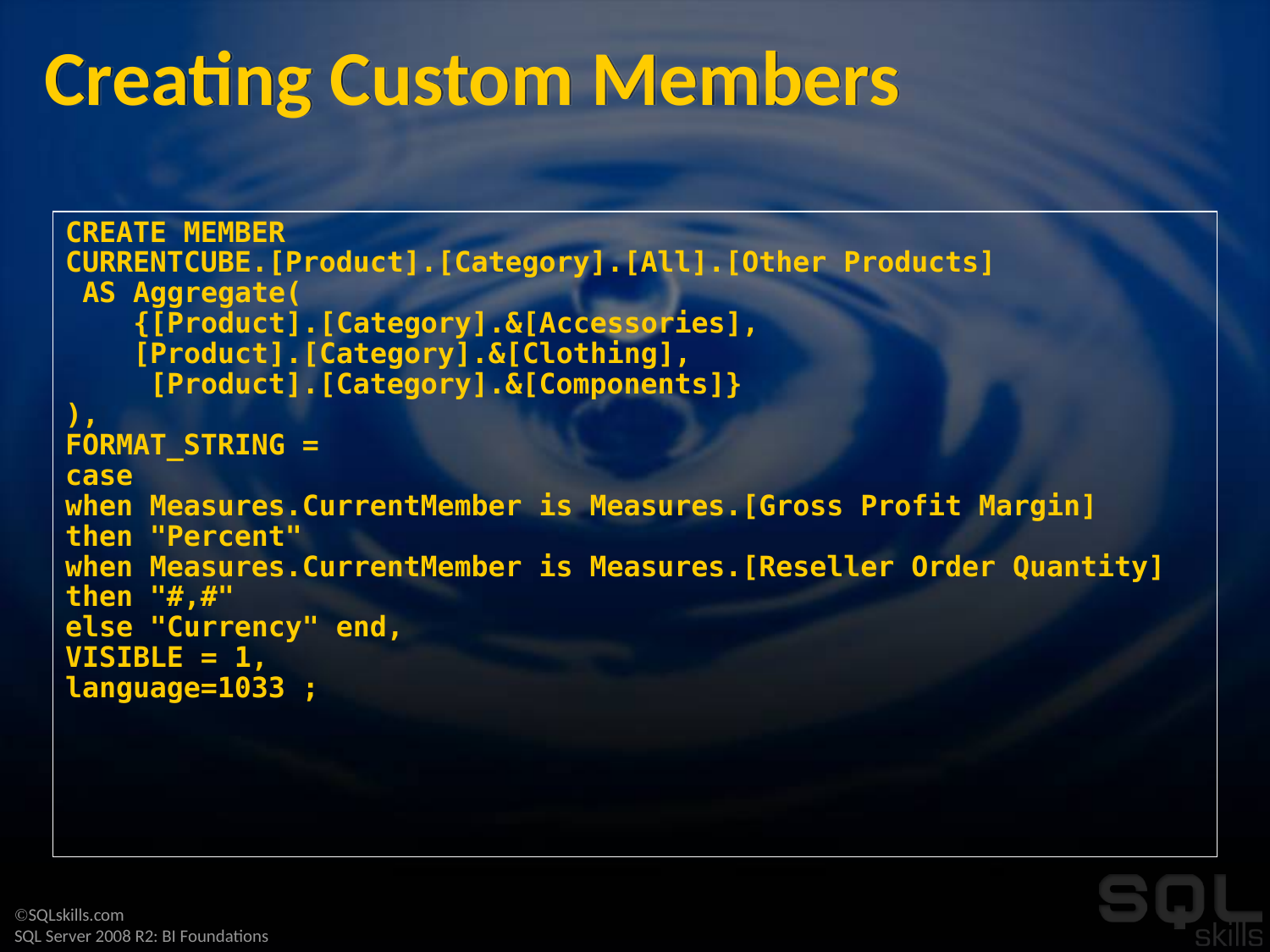

# Creating Custom Members
CREATE MEMBER
CURRENTCUBE.[Product].[Category].[All].[Other Products]
 AS Aggregate(
    {[Product].[Category].&[Accessories],
    [Product].[Category].&[Clothing],
     [Product].[Category].&[Components]}
),
FORMAT_STRING =
case
when Measures.CurrentMember is Measures.[Gross Profit Margin]
then "Percent"
when Measures.CurrentMember is Measures.[Reseller Order Quantity] then "#,#"
else "Currency" end,
VISIBLE = 1,
language=1033 ;